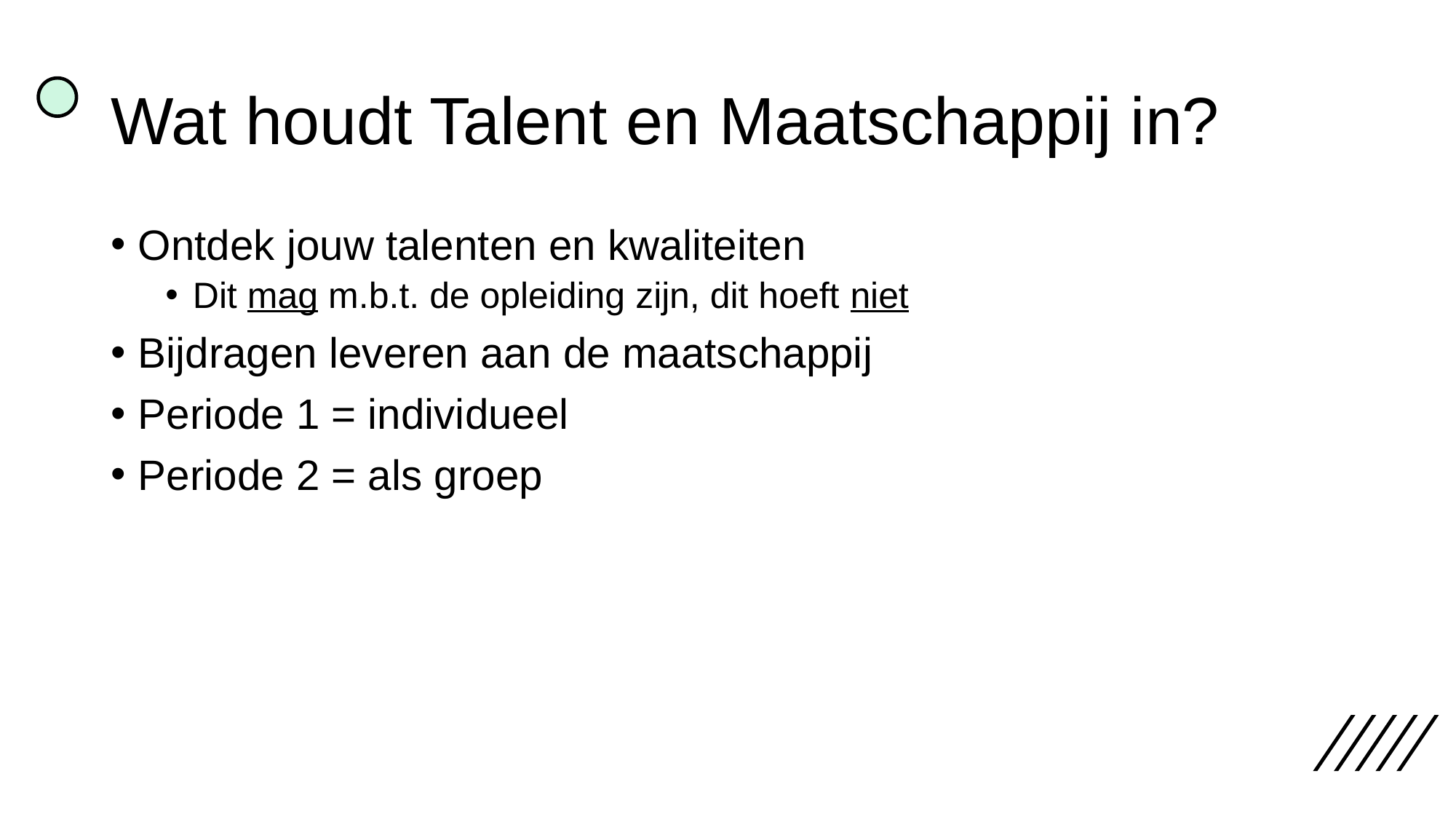

# Wat houdt Talent en Maatschappij in?
Ontdek jouw talenten en kwaliteiten
Dit mag m.b.t. de opleiding zijn, dit hoeft niet
Bijdragen leveren aan de maatschappij
Periode 1 = individueel
Periode 2 = als groep